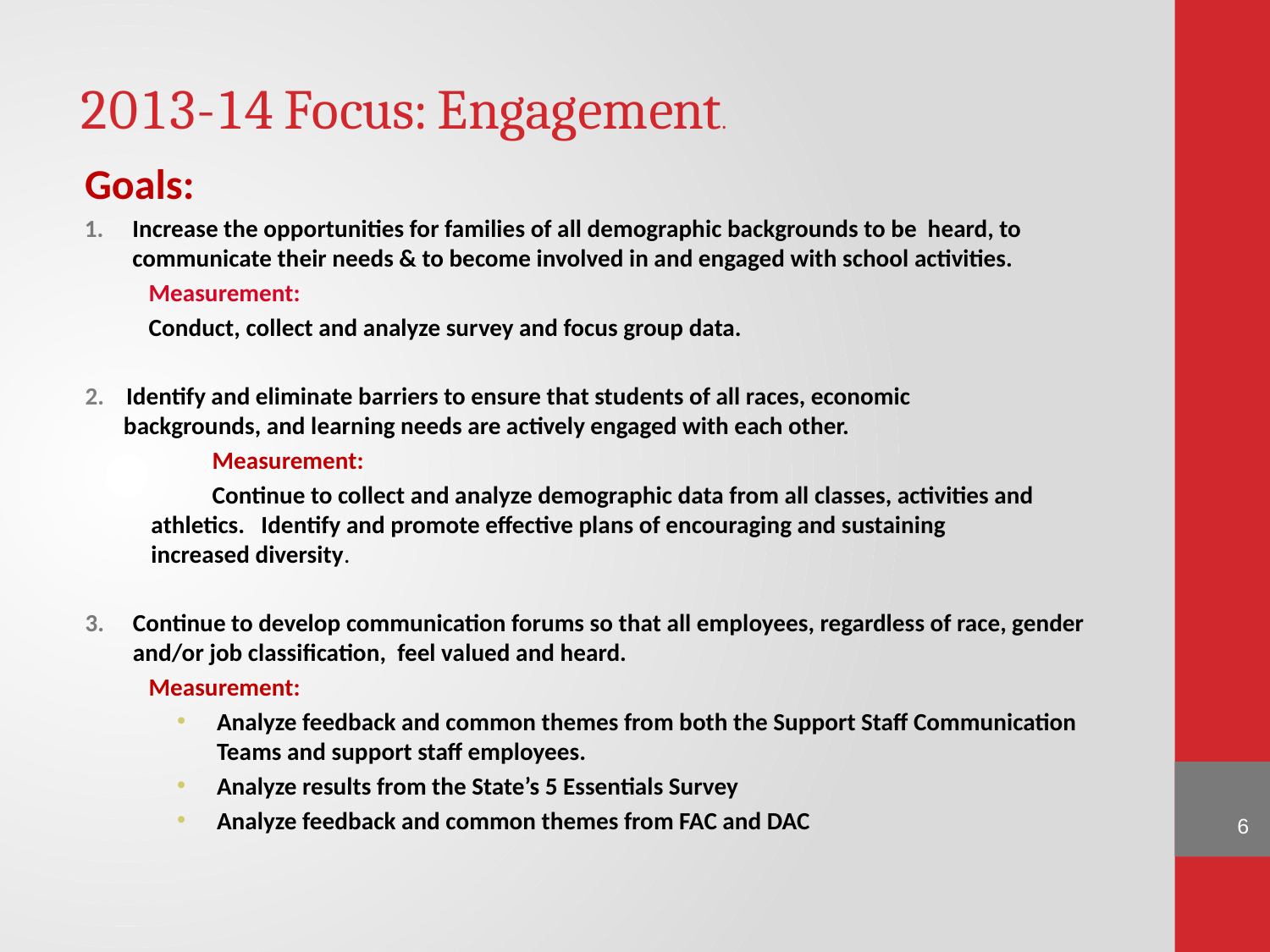

# 2013-14 Focus: Engagement.
Goals:
Increase the opportunities for families of all demographic backgrounds to be  heard, to communicate their needs & to become involved in and engaged with school activities.
	Measurement:
	Conduct, collect and analyze survey and focus group data.

2.    Identify and eliminate barriers to ensure that students of all races, economic
       backgrounds, and learning needs are actively engaged with each other.
	Measurement:
	Continue to collect and analyze demographic data from all classes, activities and
            athletics.   Identify and promote effective plans of encouraging and sustaining
            increased diversity.

Continue to develop communication forums so that all employees, regardless of race, gender and/or job classification,  feel valued and heard.
	Measurement:
Analyze feedback and common themes from both the Support Staff Communication Teams and support staff employees.
Analyze results from the State’s 5 Essentials Survey
Analyze feedback and common themes from FAC and DAC

6